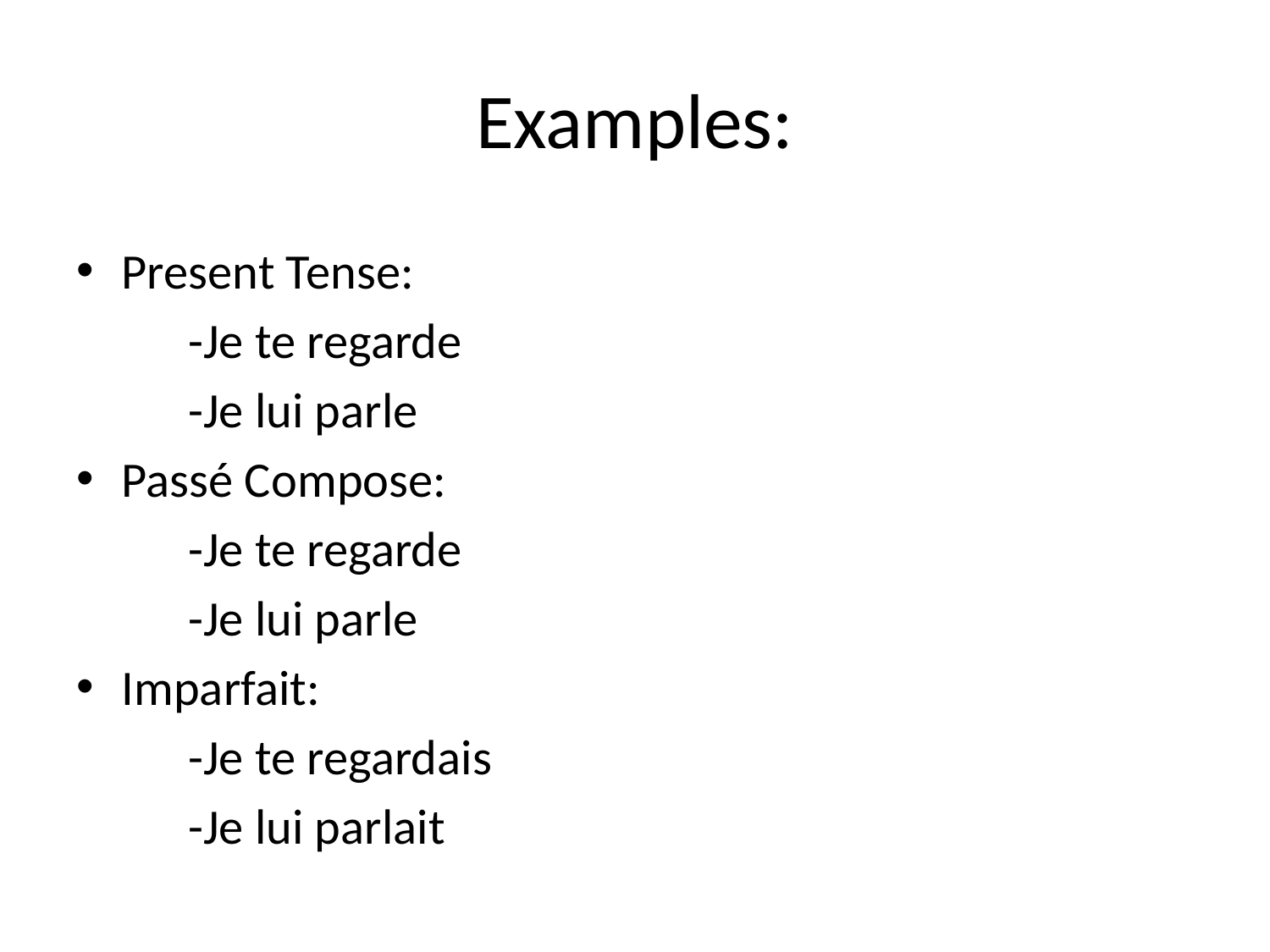

# Examples:
Present Tense:
	-Je te regarde
	-Je lui parle
Passé Compose:
	-Je te regarde
	-Je lui parle
Imparfait:
	-Je te regardais
	-Je lui parlait